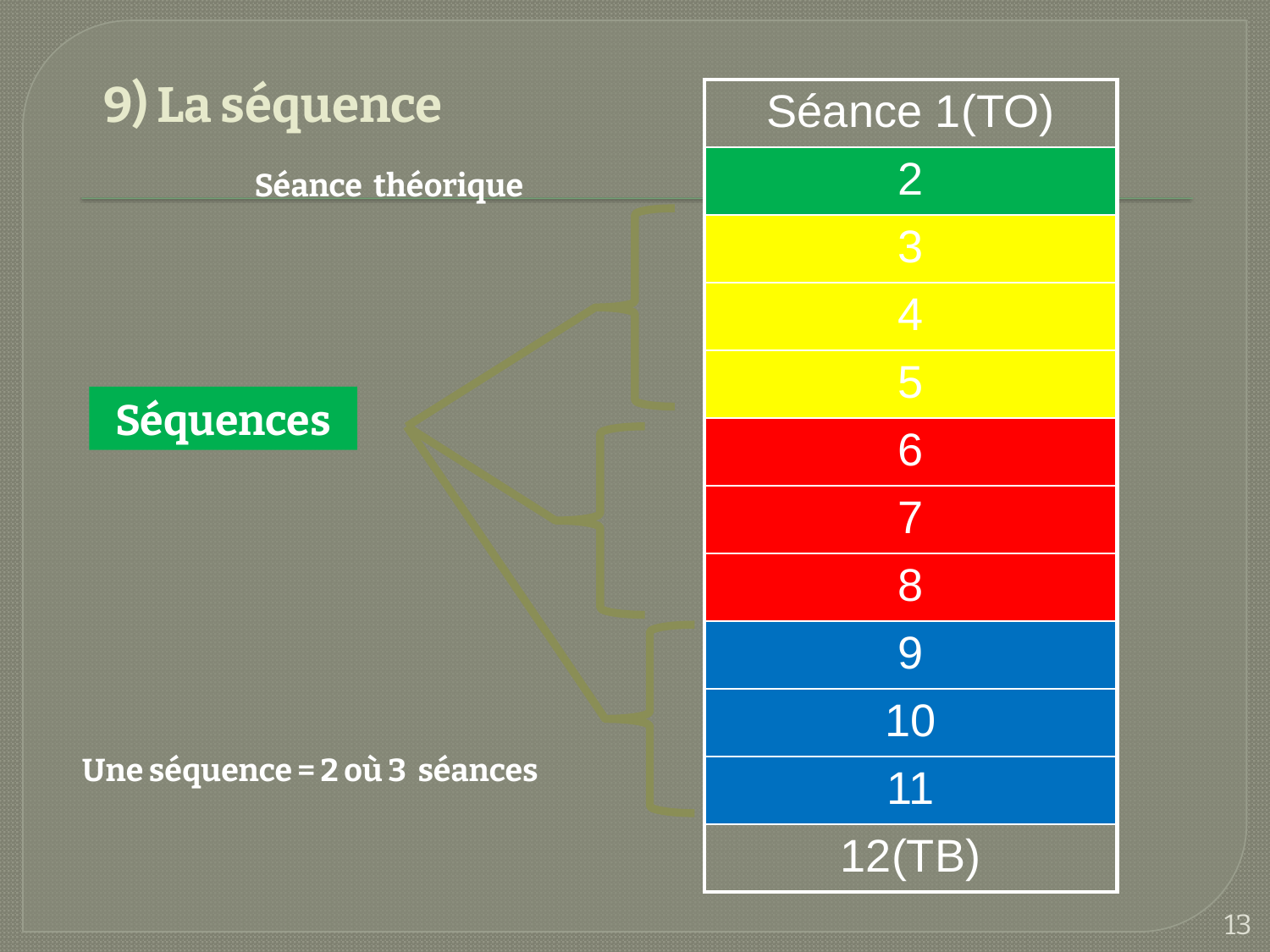

# 9) La séquence
| Séance 1(TO) |
| --- |
| 2 |
| 3 |
| 4 |
| 5 |
| 6 |
| 7 |
| 8 |
| 9 |
| 10 |
| 11 |
| 12(TB) |
Séance  théorique

Séquences

Une séquence = 2 où 3  séances
13